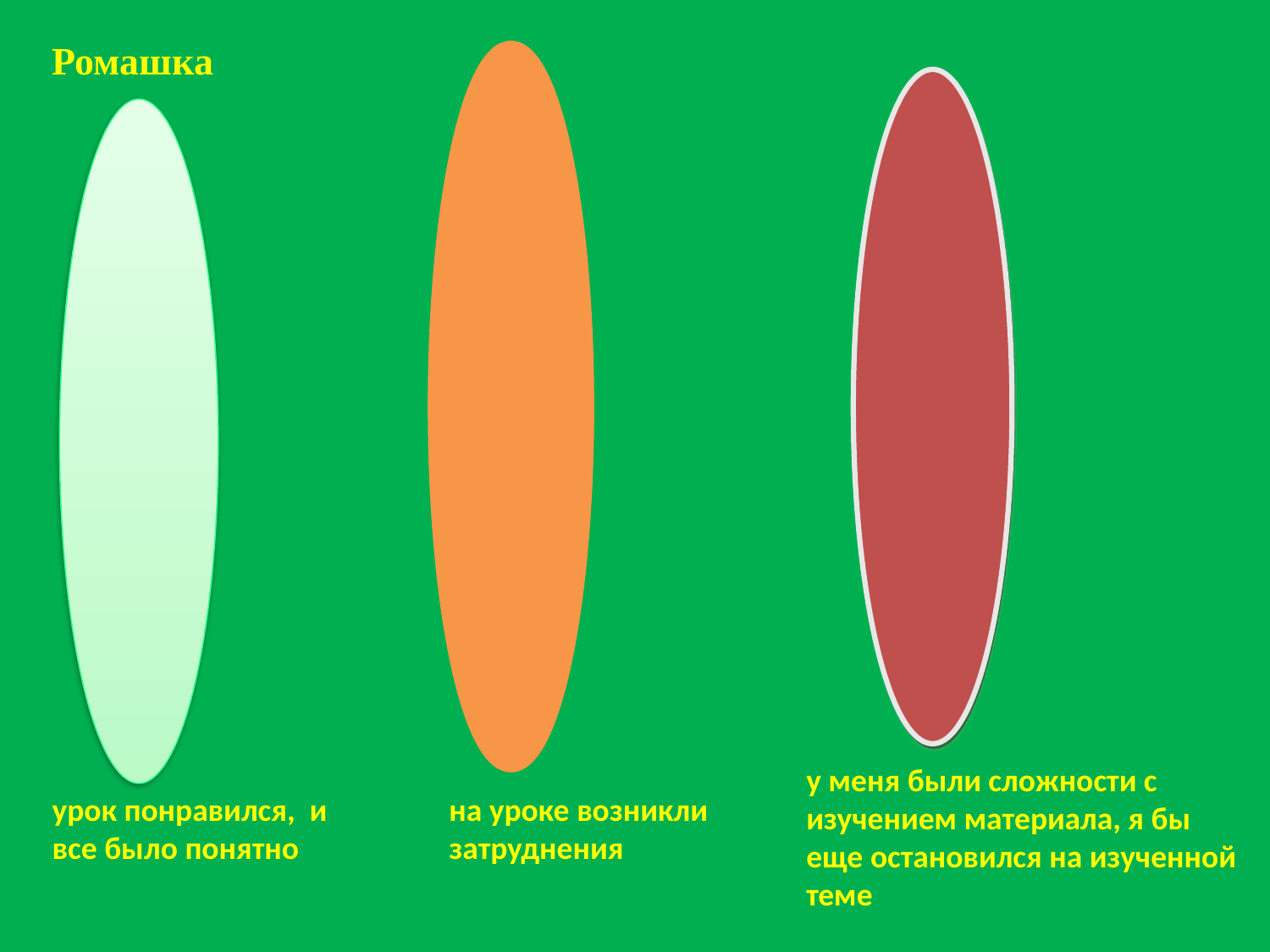

# Ромашка

у меня были сложности с изучением материала, я бы еще остановился на изученной теме
урок понравился,  и все было понятно
на уроке возникли затруднения;